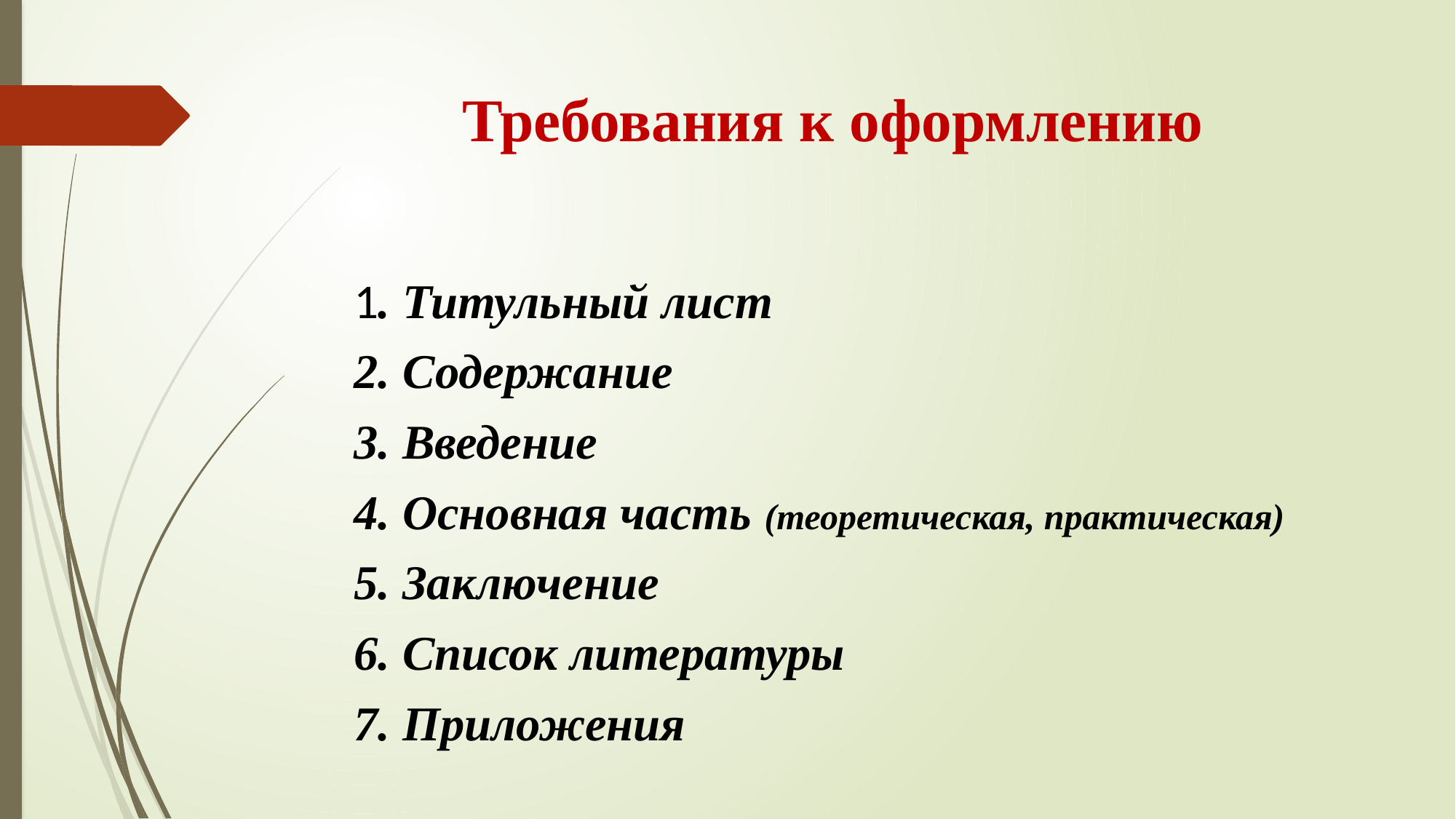

Требования к оформлению
1. Титульный лист
2. Содержание
3. Введение
4. Основная часть (теоретическая, практическая)
5. Заключение
6. Список литературы
7. Приложения